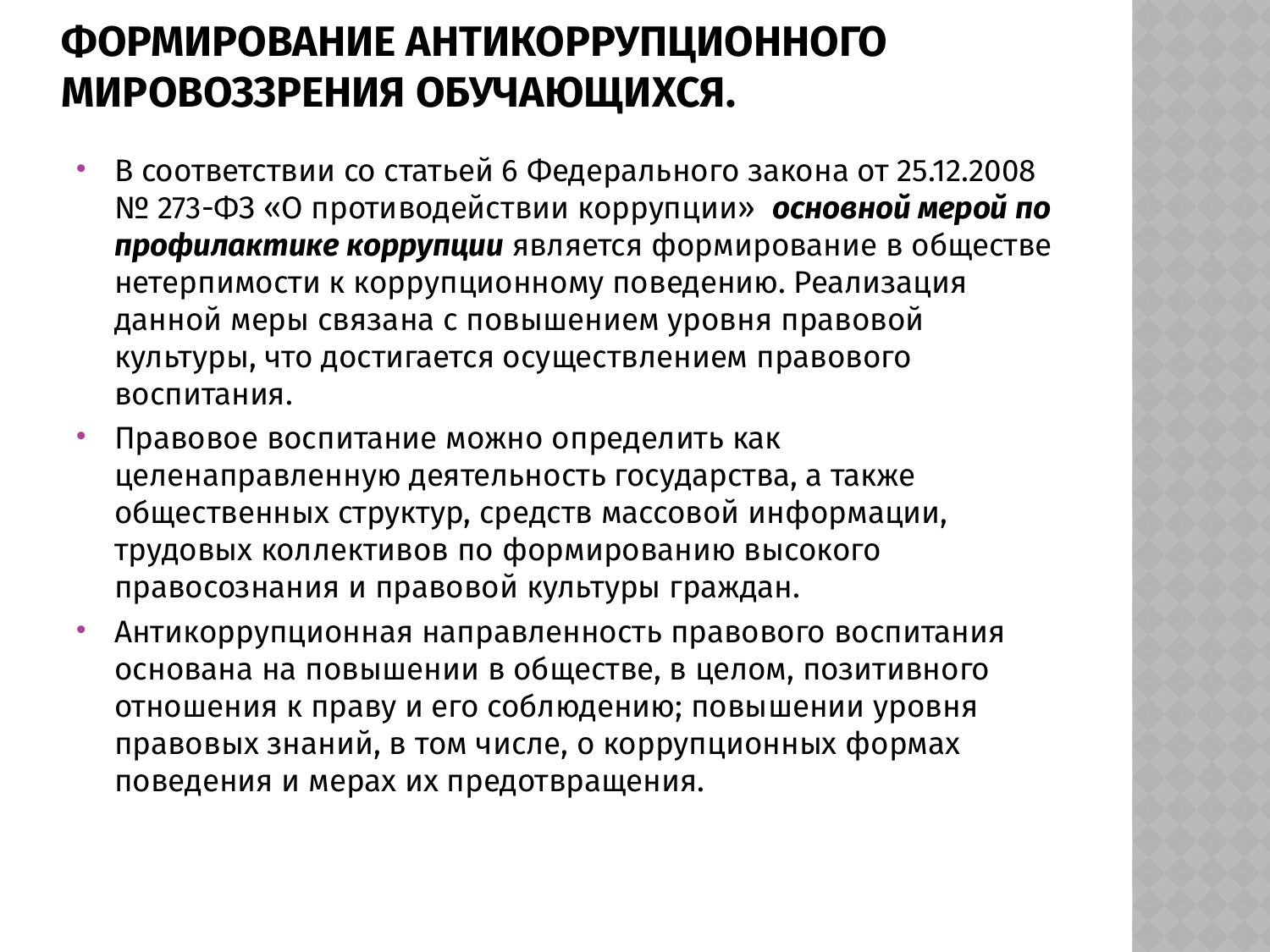

# Формирование антикоррупционного мировоззрения обучающихся.
В соответствии со статьей 6 Федерального закона от 25.12.2008 № 273-ФЗ «О противодействии коррупции»  основной мерой по профилактике коррупции является формирование в обществе нетерпимости к коррупционному поведению. Реализация данной меры связана с повышением уровня правовой культуры, что достигается осуществлением правового воспитания.
Правовое воспитание можно определить как целенаправленную деятельность государства, а также общественных структур, средств массовой информации, трудовых коллективов по формированию высокого правосознания и правовой культуры граждан.
Антикоррупционная направленность правового воспитания основана на повышении в обществе, в целом, позитивного отношения к праву и его соблюдению; повышении уровня правовых знаний, в том числе, о коррупционных формах поведения и мерах их предотвращения.